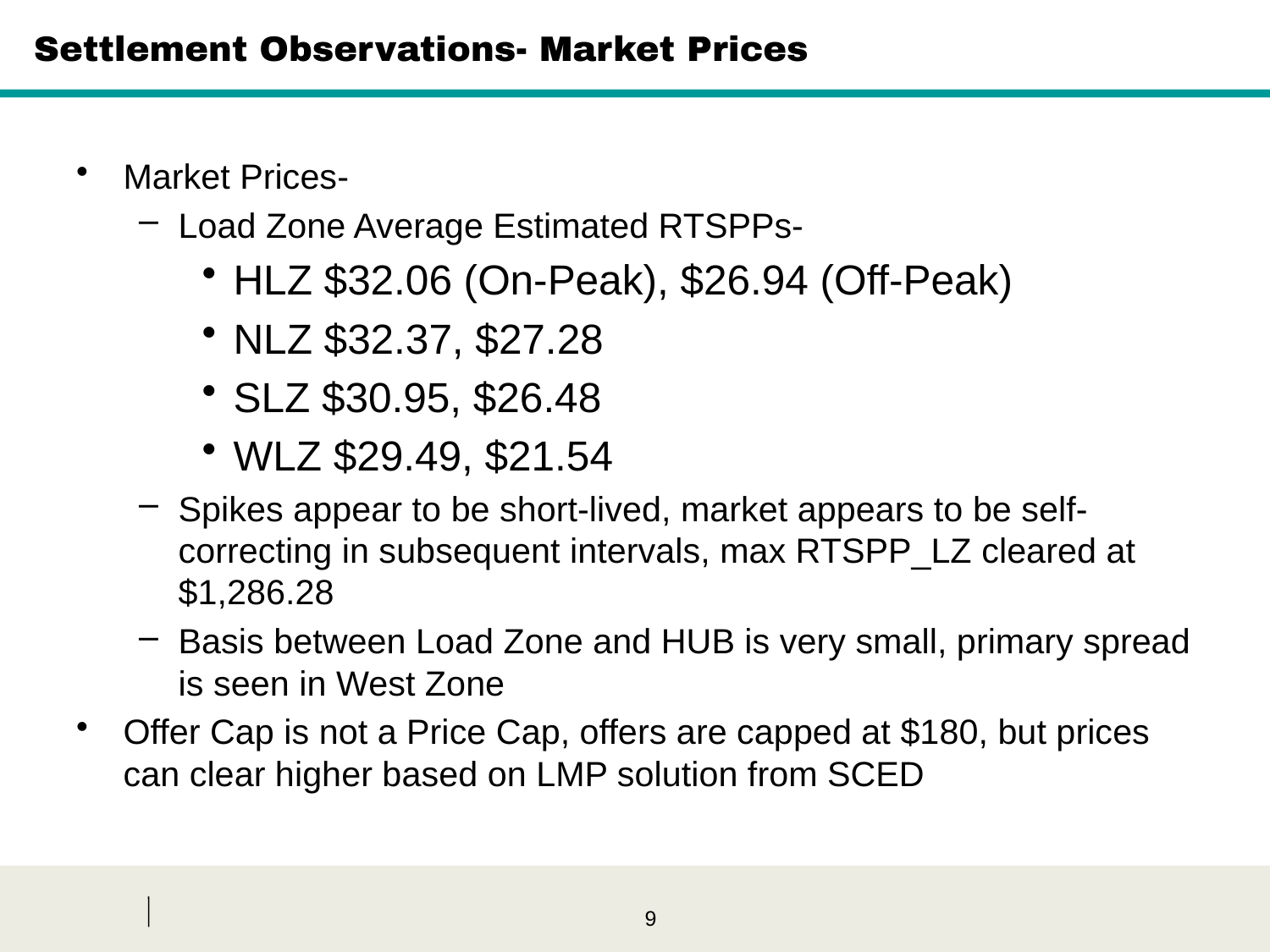

# Settlement Observations- Market Prices
Market Prices-
Load Zone Average Estimated RTSPPs-
HLZ $32.06 (On-Peak), $26.94 (Off-Peak)
NLZ $32.37, $27.28
SLZ $30.95, $26.48
WLZ $29.49, $21.54
Spikes appear to be short-lived, market appears to be self-correcting in subsequent intervals, max RTSPP_LZ cleared at $1,286.28
Basis between Load Zone and HUB is very small, primary spread is seen in West Zone
Offer Cap is not a Price Cap, offers are capped at $180, but prices can clear higher based on LMP solution from SCED